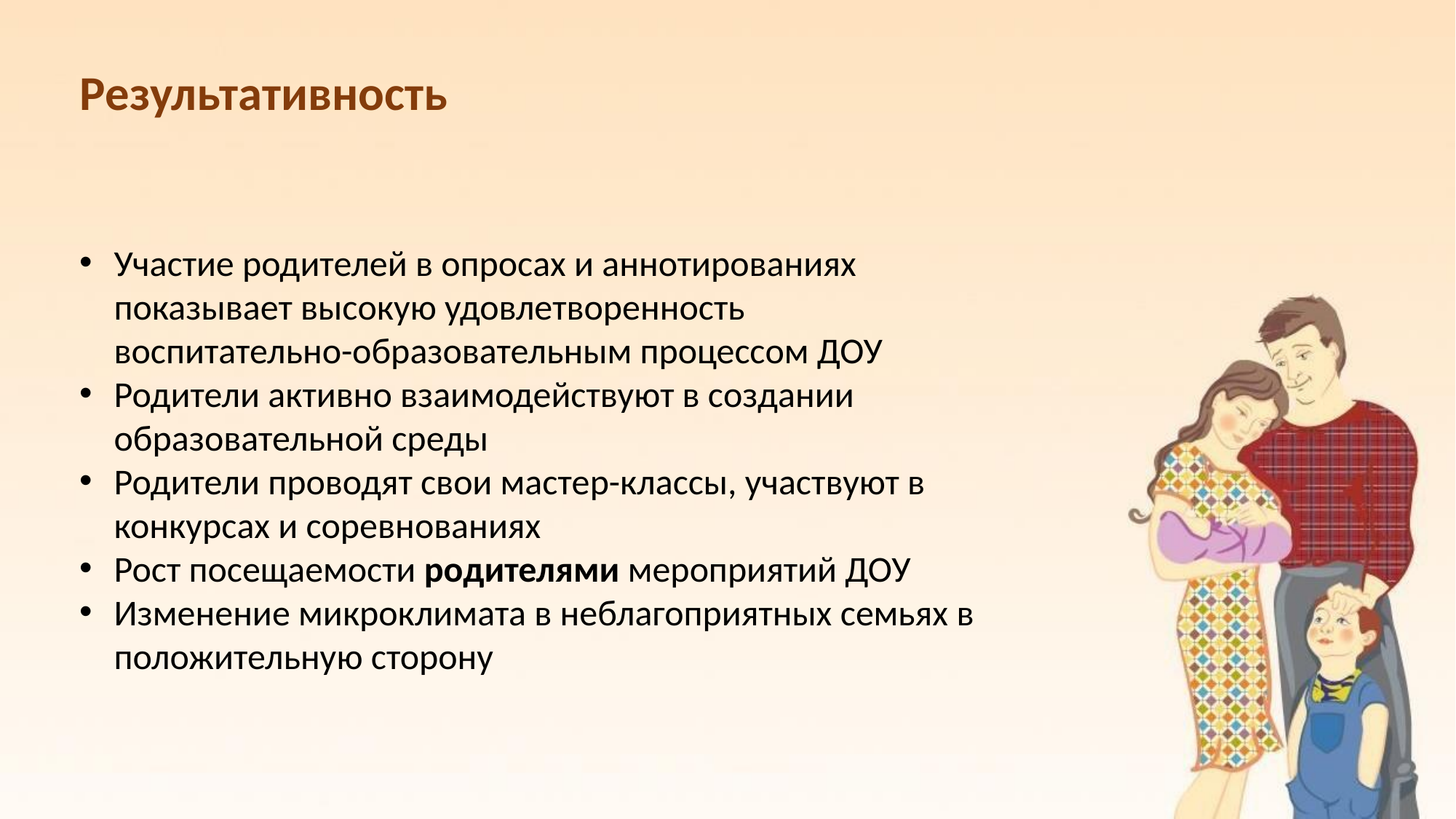

Результативность
Участие родителей в опросах и аннотированиях показывает высокую удовлетворенность воспитательно-образовательным процессом ДОУ
Родители активно взаимодействуют в создании образовательной среды
Родители проводят свои мастер-классы, участвуют в конкурсах и соревнованиях
Рост посещаемости родителями мероприятий ДОУ
Изменение микроклимата в неблагоприятных семьях в положительную сторону